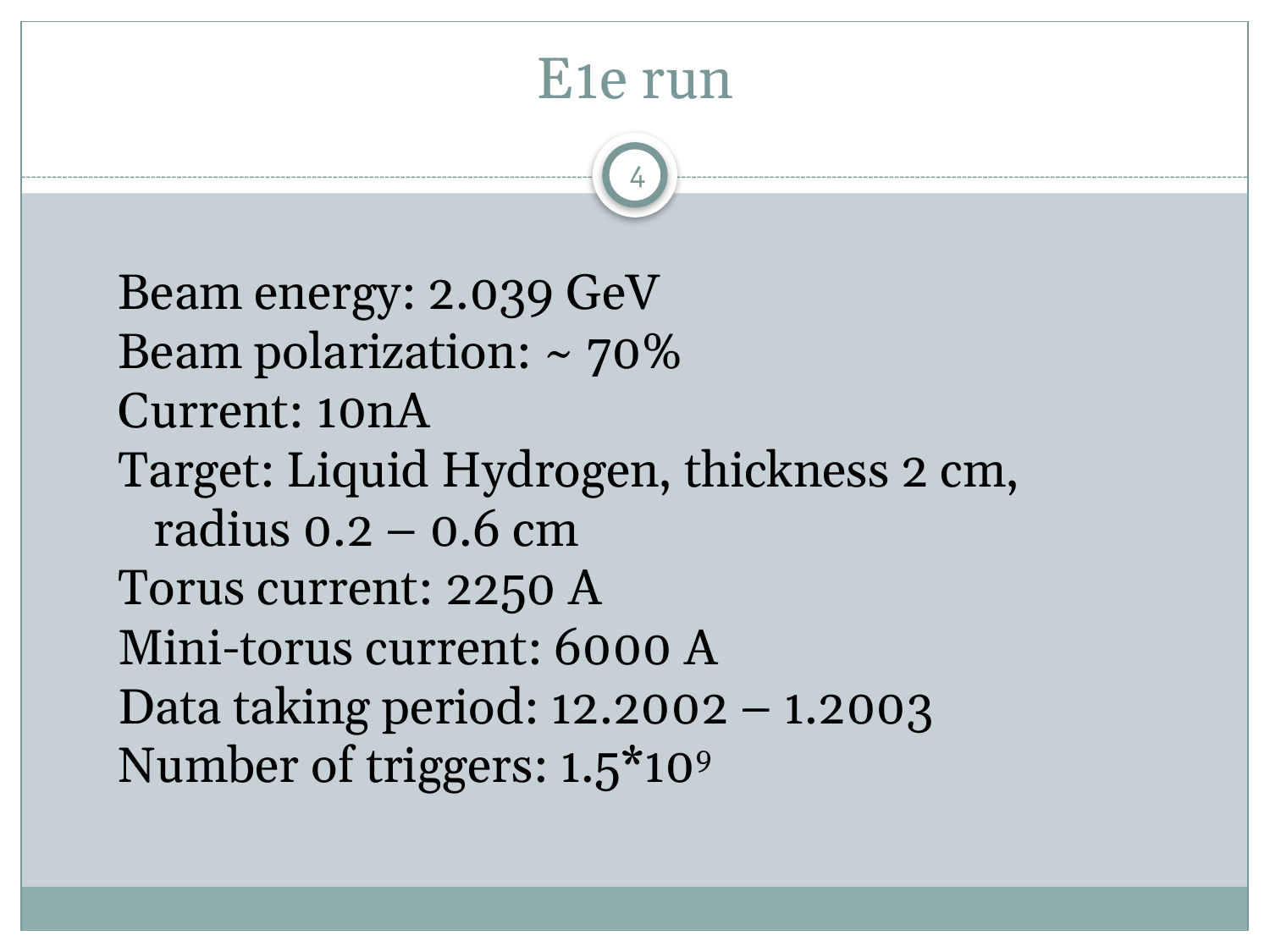

# E1e run
4
Beam energy: 2.039 GeV
Beam polarization: ~ 70%
Current: 10nA
Target: Liquid Hydrogen, thickness 2 cm,
   radius 0.2 – 0.6 cm
Torus current: 2250 A
Mini-torus current: 6000 A
Data taking period: 12.2002 – 1.2003
Number of triggers: 1.5*109